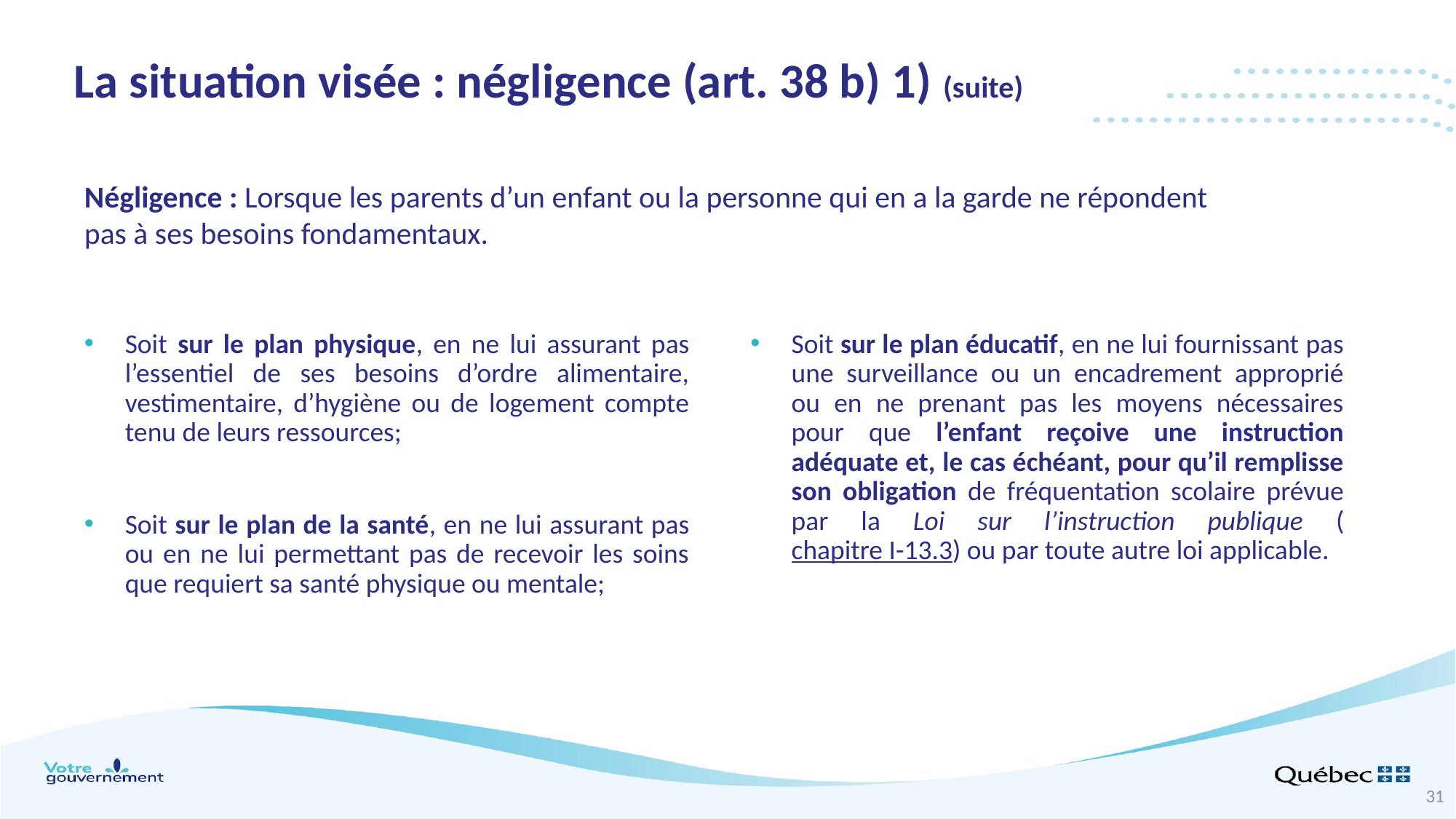

# La situation visée : négligence (art. 38 b) 1) (suite)
Négligence : Lorsque les parents d’un enfant ou la personne qui en a la garde ne répondent pas à ses besoins fondamentaux.

Soit sur le plan physique, en ne lui assurant pas l’essentiel de ses besoins d’ordre alimentaire, vestimentaire, d’hygiène ou de logement compte tenu de leurs ressources;

Soit sur le plan de la santé, en ne lui assurant pas ou en ne lui permettant pas de recevoir les soins que requiert sa santé physique ou mentale;

Soit sur le plan éducatif, en ne lui fournissant pas une surveillance ou un encadrement approprié ou en ne prenant pas les moyens nécessaires pour que l’enfant reçoive une instruction adéquate et, le cas échéant, pour qu’il remplisse son obligation de fréquentation scolaire prévue par la Loi sur l’instruction publique (chapitre I-13.3) ou par toute autre loi applicable.

31